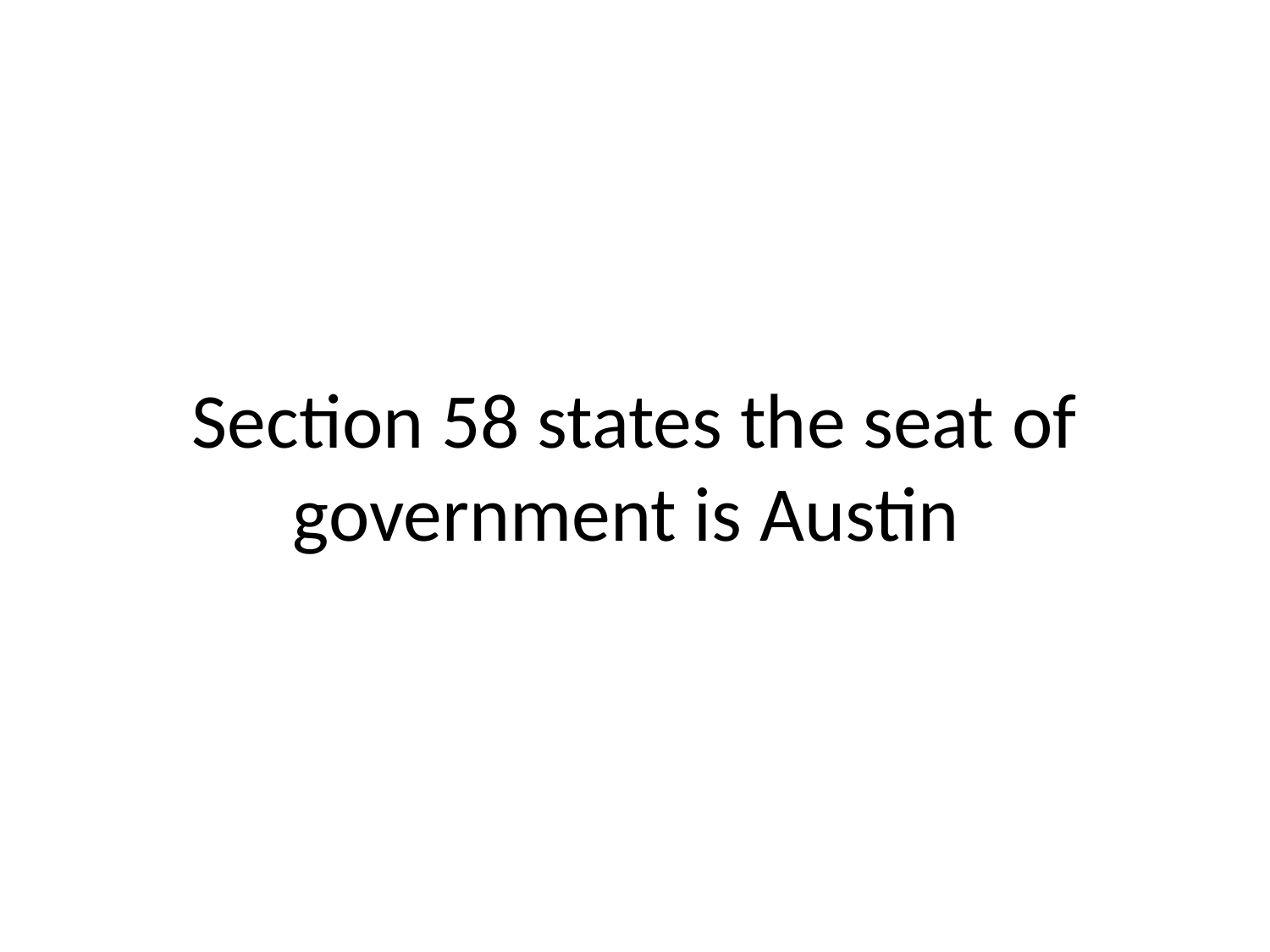

# Section 58 states the seat of government is Austin